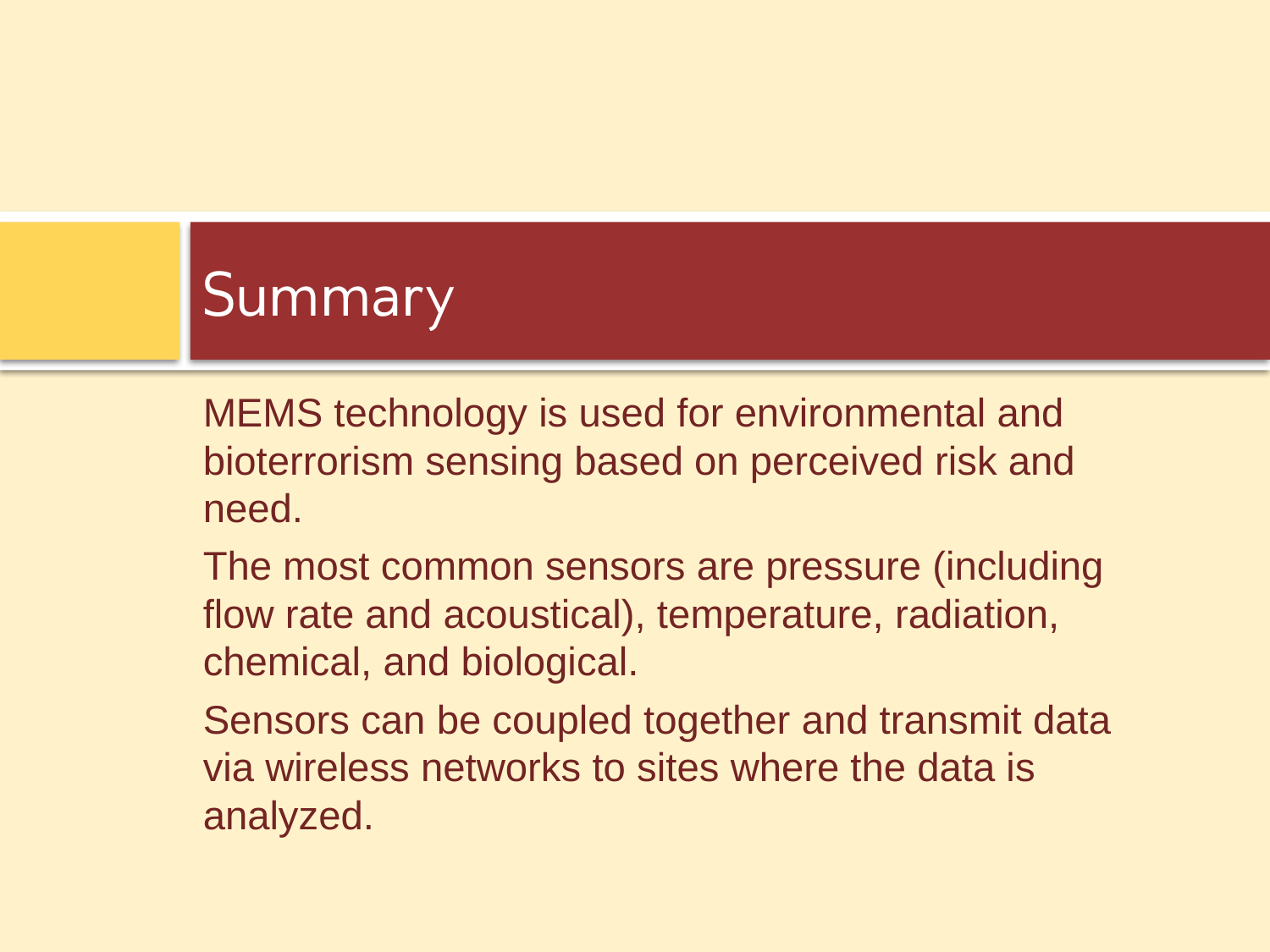

# Summary
MEMS technology is used for environmental and bioterrorism sensing based on perceived risk and need.
The most common sensors are pressure (including flow rate and acoustical), temperature, radiation, chemical, and biological.
Sensors can be coupled together and transmit data via wireless networks to sites where the data is analyzed.